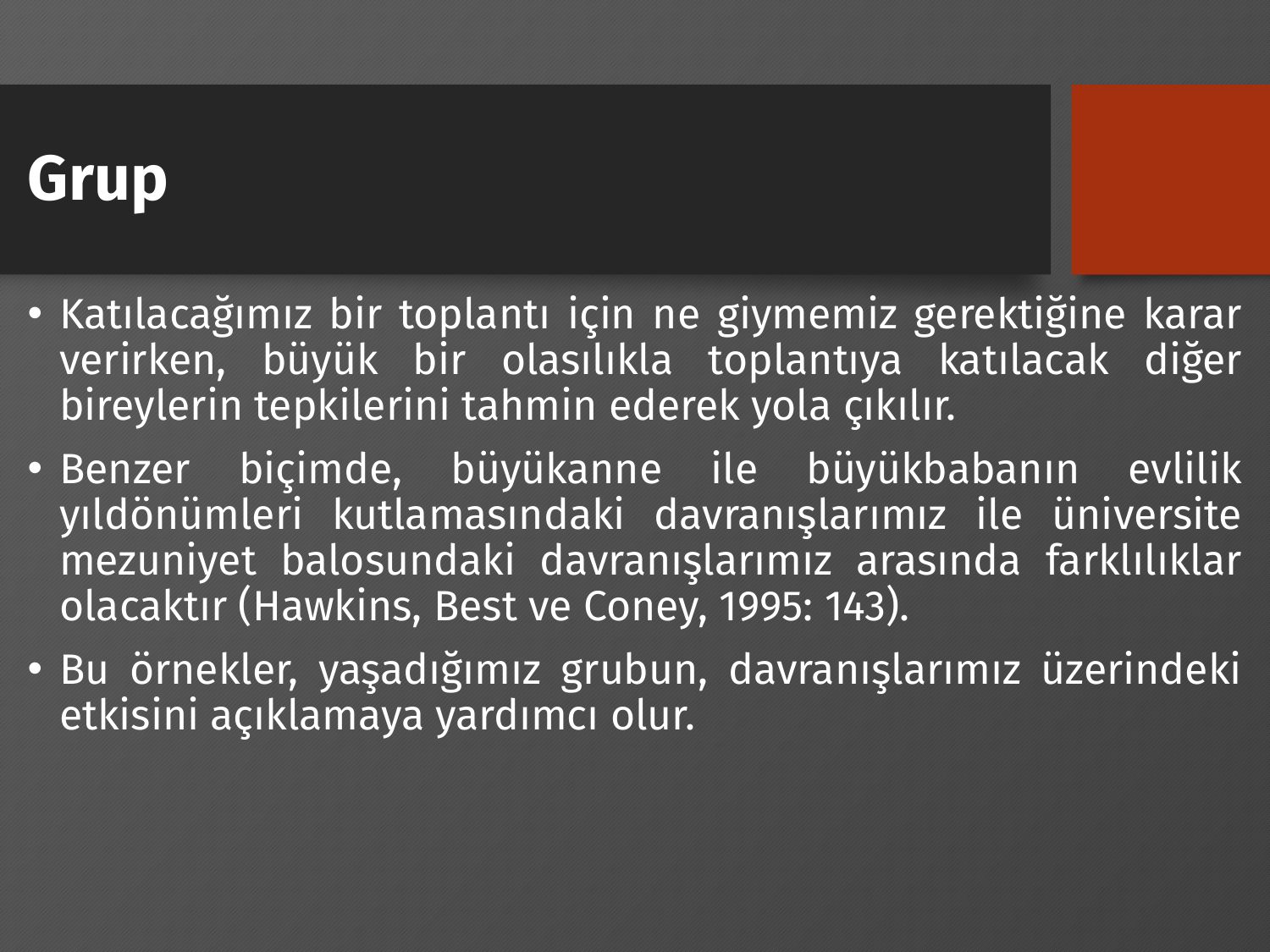

# Grup
Katılacağımız bir toplantı için ne giymemiz gerektiğine karar verirken, büyük bir olasılıkla toplantıya katılacak diğer bireylerin tepkilerini tahmin ederek yola çıkılır.
Benzer biçimde, büyükanne ile büyükbabanın evlilik yıldönümleri kutlamasındaki davranışlarımız ile üniversite mezuniyet balosundaki davranışlarımız arasında farklılıklar olacaktır (Hawkins, Best ve Coney, 1995: 143).
Bu örnekler, yaşadığımız grubun, davranışlarımız üzerindeki etkisini açıklamaya yardımcı olur.